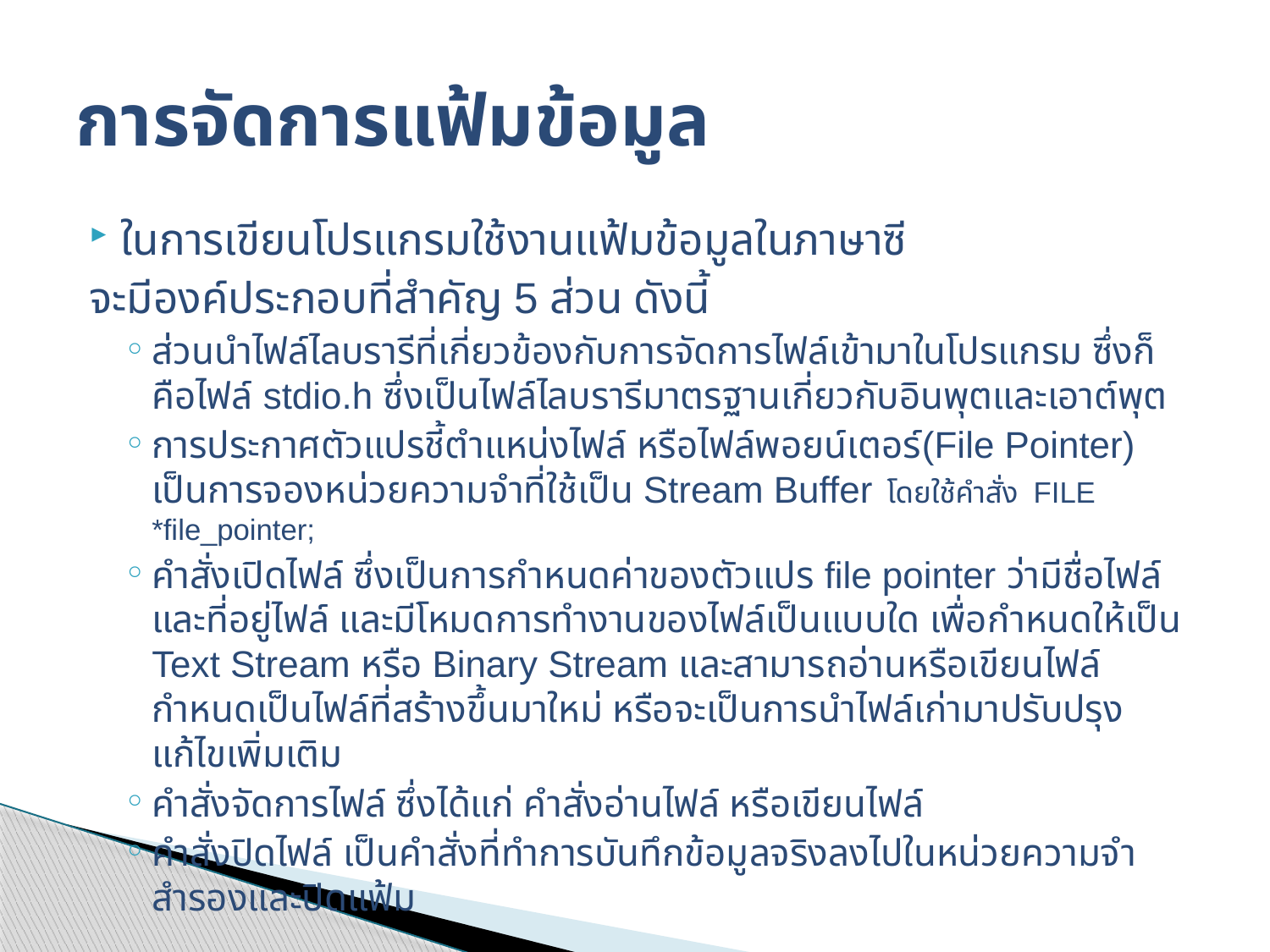

# การจัดการแฟ้มข้อมูล
ในการเขียนโปรแกรมใช้งานแฟ้มข้อมูลในภาษาซี
	จะมีองค์ประกอบที่สำคัญ 5 ส่วน ดังนี้
ส่วนนำไฟล์ไลบรารีที่เกี่ยวข้องกับการจัดการไฟล์เข้ามาในโปรแกรม ซึ่งก็คือไฟล์ stdio.h ซึ่งเป็นไฟล์ไลบรารีมาตรฐานเกี่ยวกับอินพุตและเอาต์พุต
การประกาศตัวแปรชี้ตำแหน่งไฟล์ หรือไฟล์พอยน์เตอร์(File Pointer) เป็นการจองหน่วยความจำที่ใช้เป็น Stream Buffer  โดยใช้คำสั่ง  FILE *file_pointer;
คำสั่งเปิดไฟล์ ซึ่งเป็นการกำหนดค่าของตัวแปร file pointer ว่ามีชื่อไฟล์และที่อยู่ไฟล์ และมีโหมดการทำงานของไฟล์เป็นแบบใด เพื่อกำหนดให้เป็น Text Stream หรือ Binary Stream และสามารถอ่านหรือเขียนไฟล์ กำหนดเป็นไฟล์ที่สร้างขึ้นมาใหม่ หรือจะเป็นการนำไฟล์เก่ามาปรับปรุงแก้ไขเพิ่มเติม
คำสั่งจัดการไฟล์ ซึ่งได้แก่ คำสั่งอ่านไฟล์ หรือเขียนไฟล์
คำสั่งปิดไฟล์ เป็นคำสั่งที่ทำการบันทึกข้อมูลจริงลงไปในหน่วยความจำสำรองและปิดแฟ้ม